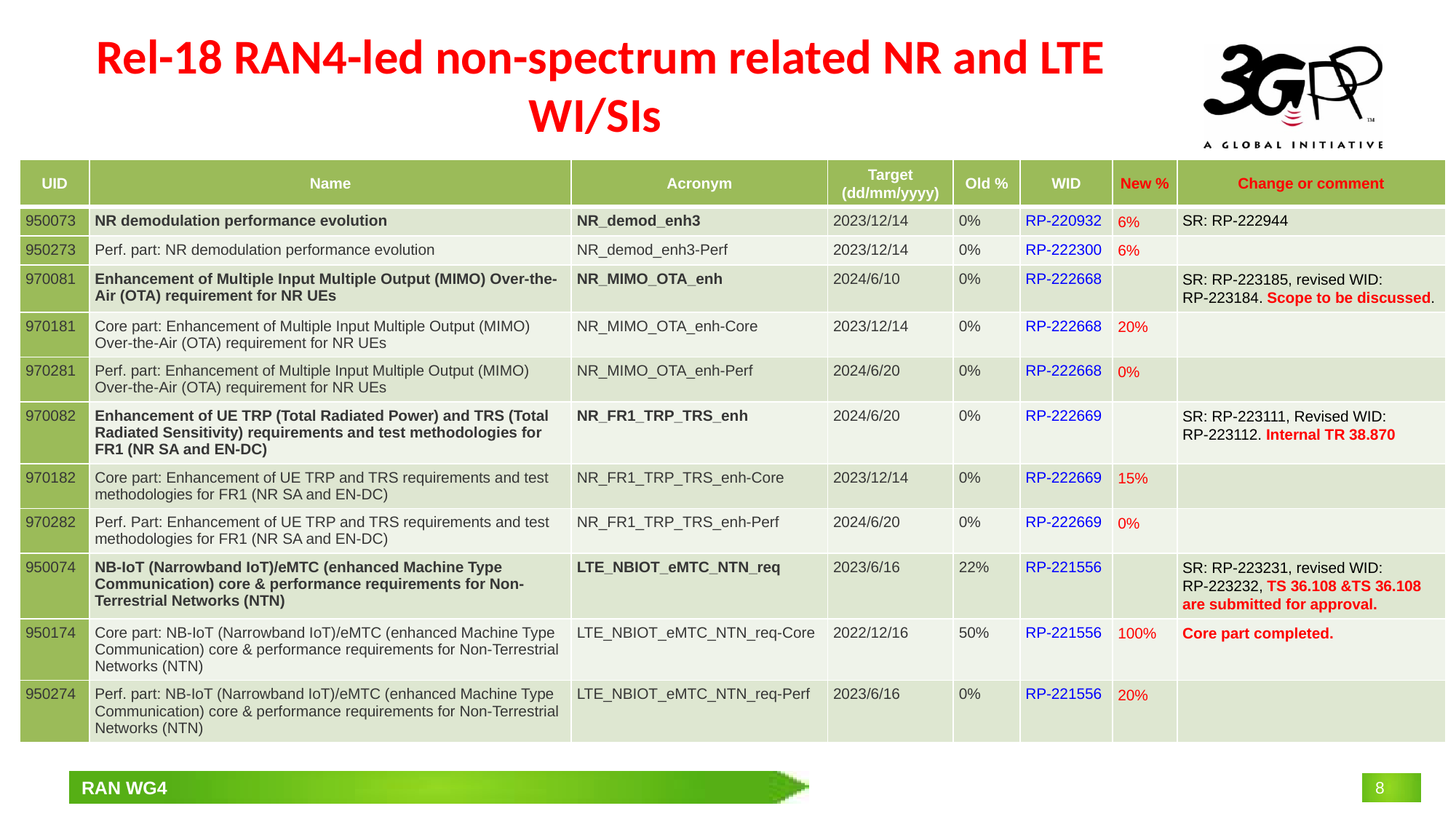

# Rel-18 RAN4-led non-spectrum related NR and LTE WI/SIs
| UID | Name | Acronym | Target (dd/mm/yyyy) | Old % | WID | New % | Change or comment |
| --- | --- | --- | --- | --- | --- | --- | --- |
| 950073 | NR demodulation performance evolution | NR\_demod\_enh3 | 2023/12/14 | 0% | RP-220932 | 6% | SR: RP‑222944 |
| 950273 | Perf. part: NR demodulation performance evolution | NR\_demod\_enh3-Perf | 2023/12/14 | 0% | RP-222300 | 6% |  |
| 970081 | Enhancement of Multiple Input Multiple Output (MIMO) Over-the-Air (OTA) requirement for NR UEs | NR\_MIMO\_OTA\_enh | 2024/6/10 | 0% | RP-222668 |  | SR: RP-223185, revised WID: RP‑223184. Scope to be discussed. |
| 970181 | Core part: Enhancement of Multiple Input Multiple Output (MIMO) Over-the-Air (OTA) requirement for NR UEs | NR\_MIMO\_OTA\_enh-Core | 2023/12/14 | 0% | RP-222668 | 20% |  |
| 970281 | Perf. part: Enhancement of Multiple Input Multiple Output (MIMO) Over-the-Air (OTA) requirement for NR UEs | NR\_MIMO\_OTA\_enh-Perf | 2024/6/20 | 0% | RP-222668 | 0% |  |
| 970082 | Enhancement of UE TRP (Total Radiated Power) and TRS (Total Radiated Sensitivity) requirements and test methodologies for FR1 (NR SA and EN-DC) | NR\_FR1\_TRP\_TRS\_enh | 2024/6/20 | 0% | RP-222669 |  | SR: RP‑223111, Revised WID: RP‑223112. Internal TR 38.870 |
| 970182 | Core part: Enhancement of UE TRP and TRS requirements and test methodologies for FR1 (NR SA and EN-DC) | NR\_FR1\_TRP\_TRS\_enh-Core | 2023/12/14 | 0% | RP-222669 | 15% |  |
| 970282 | Perf. Part: Enhancement of UE TRP and TRS requirements and test methodologies for FR1 (NR SA and EN-DC) | NR\_FR1\_TRP\_TRS\_enh-Perf | 2024/6/20 | 0% | RP-222669 | 0% |  |
| 950074 | NB-IoT (Narrowband IoT)/eMTC (enhanced Machine Type Communication) core & performance requirements for Non-Terrestrial Networks (NTN) | LTE\_NBIOT\_eMTC\_NTN\_req | 2023/6/16 | 22% | RP-221556 |  | SR: RP‑223231, revised WID: RP‑223232, TS 36.108 &TS 36.108 are submitted for approval. |
| 950174 | Core part: NB-IoT (Narrowband IoT)/eMTC (enhanced Machine Type Communication) core & performance requirements for Non-Terrestrial Networks (NTN) | LTE\_NBIOT\_eMTC\_NTN\_req-Core | 2022/12/16 | 50% | RP-221556 | 100% | Core part completed. |
| 950274 | Perf. part: NB-IoT (Narrowband IoT)/eMTC (enhanced Machine Type Communication) core & performance requirements for Non-Terrestrial Networks (NTN) | LTE\_NBIOT\_eMTC\_NTN\_req-Perf | 2023/6/16 | 0% | RP-221556 | 20% |  |